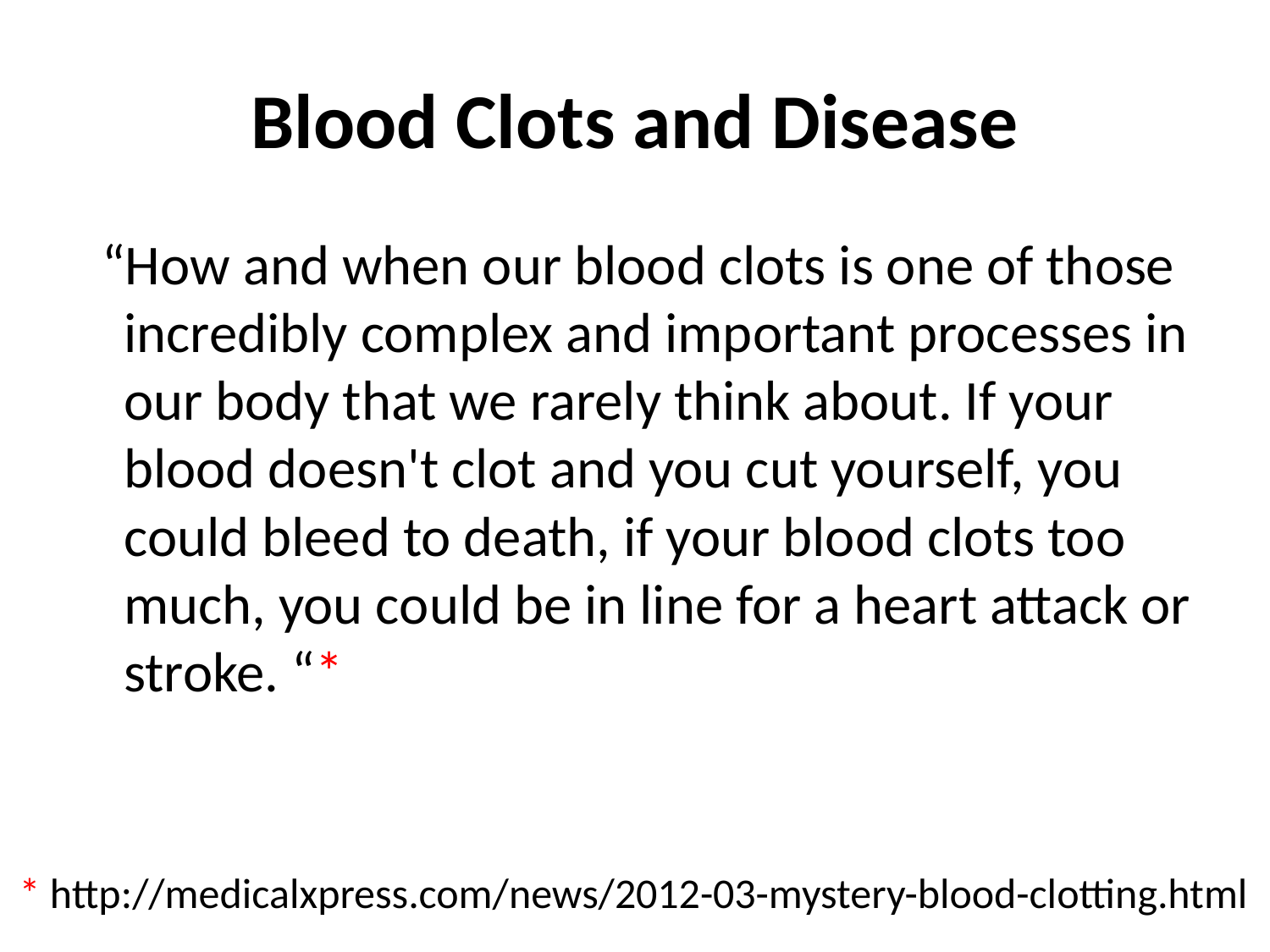

# Blood Clots and Disease
  “How and when our blood clots is one of those incredibly complex and important processes in our body that we rarely think about. If your blood doesn't clot and you cut yourself, you could bleed to death, if your blood clots too much, you could be in line for a heart attack or stroke. “*
* http://medicalxpress.com/news/2012-03-mystery-blood-clotting.html